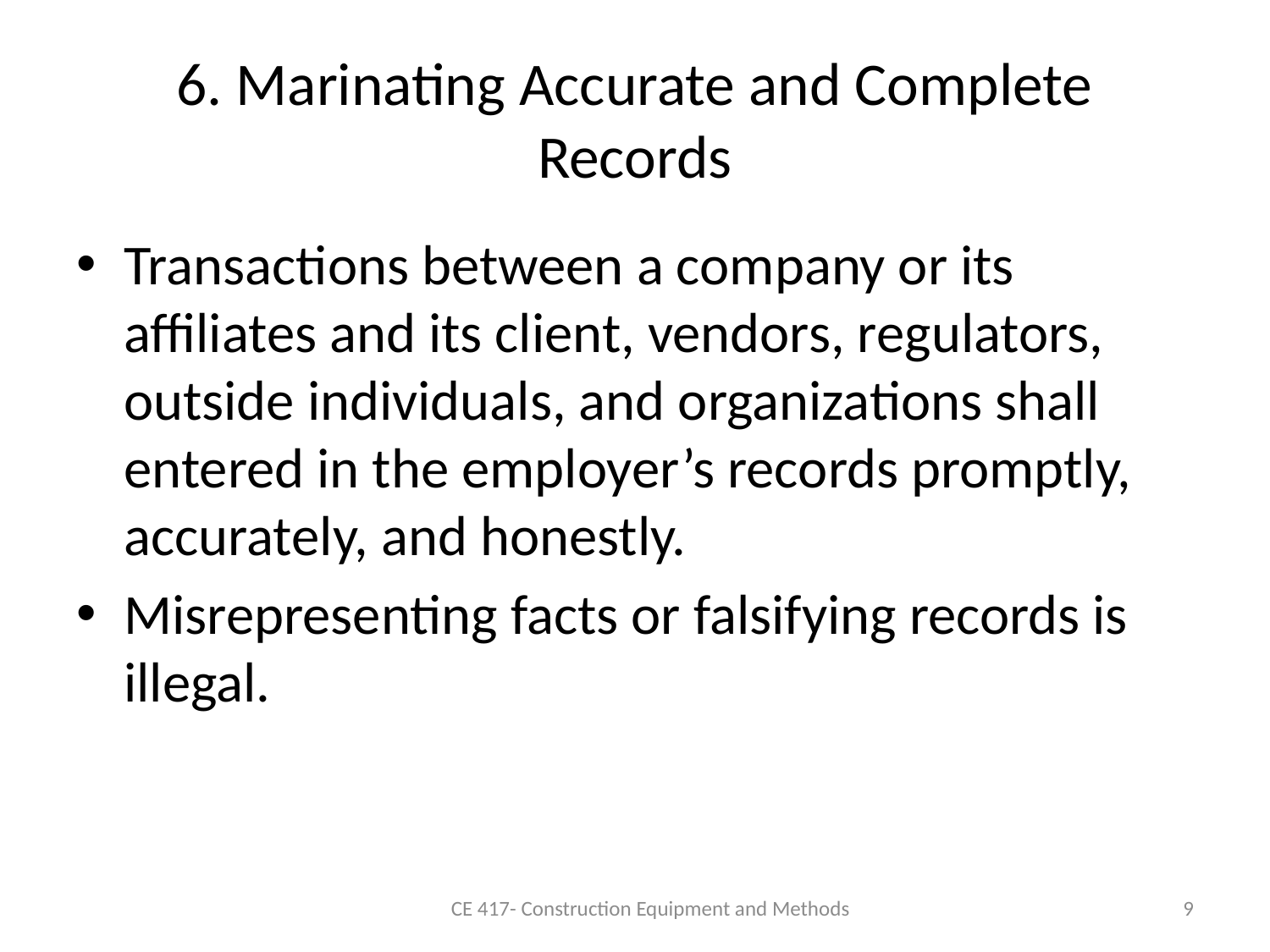

# 6. Marinating Accurate and Complete Records
Transactions between a company or its affiliates and its client, vendors, regulators, outside individuals, and organizations shall entered in the employer’s records promptly, accurately, and honestly.
Misrepresenting facts or falsifying records is illegal.
CE 417- Construction Equipment and Methods
9